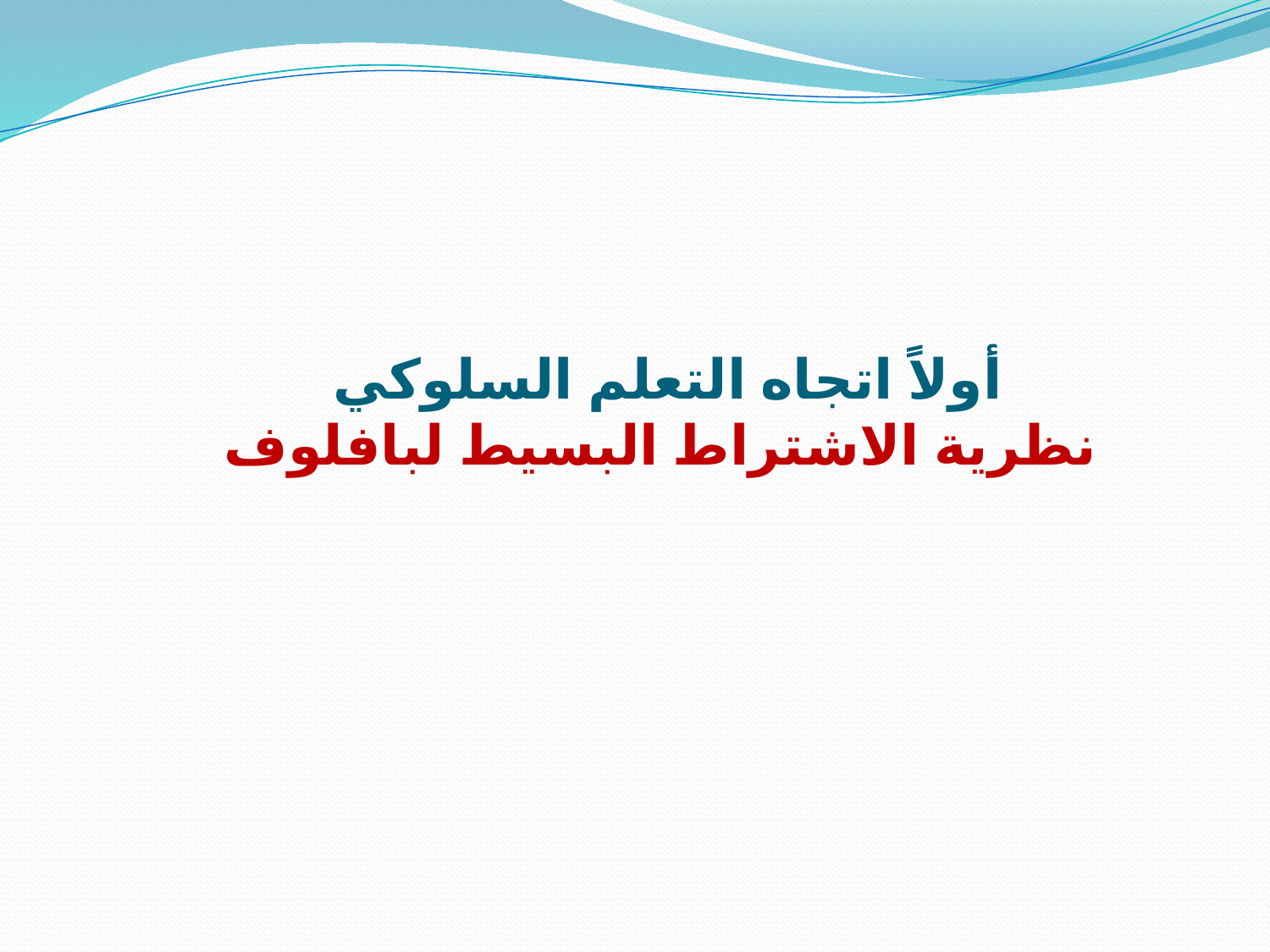

# أولاً اتجاه التعلم السلوكي نظرية الاشتراط البسيط لبافلوف